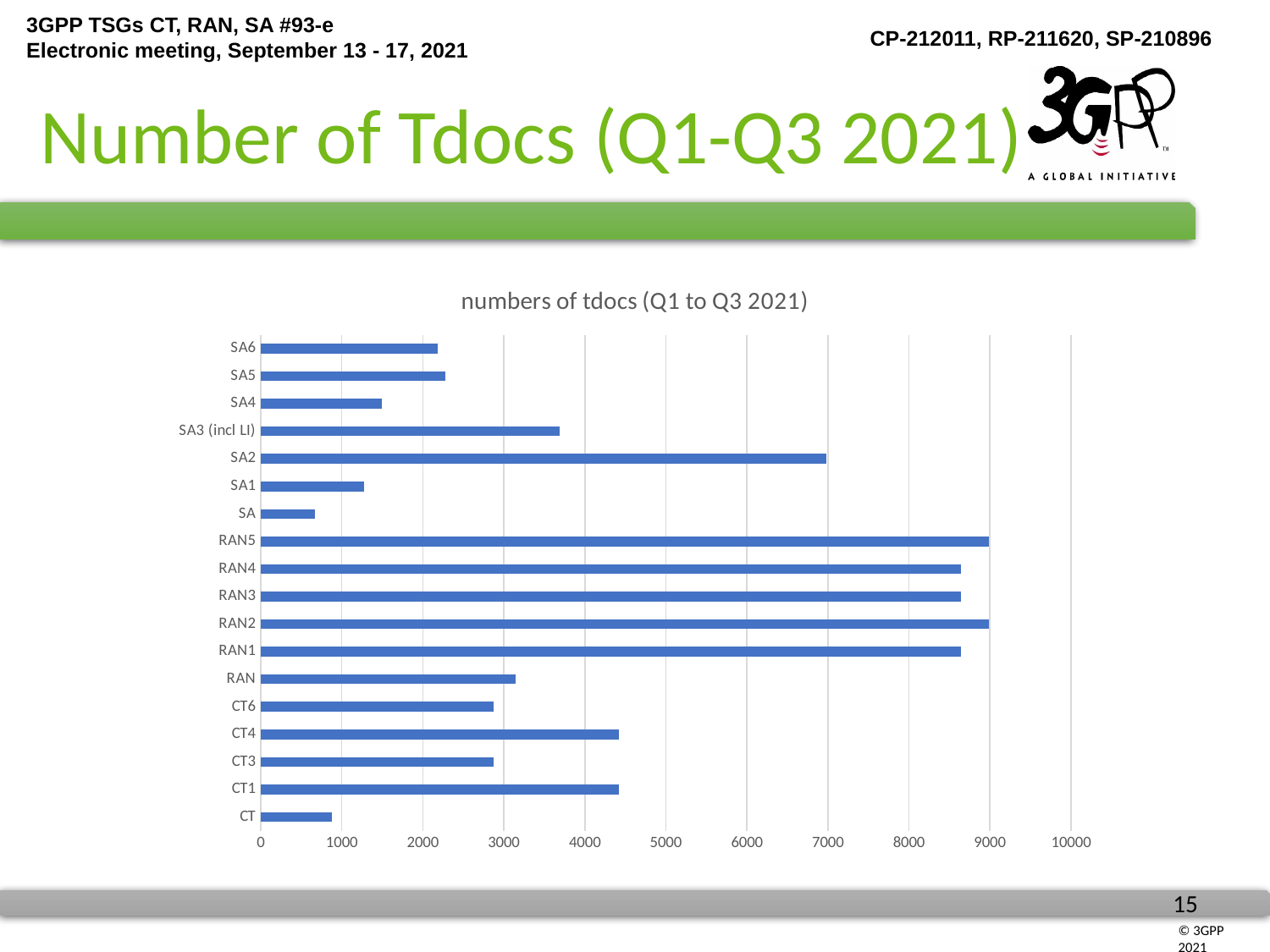

# Number of Tdocs (Q1-Q3 2021)

### Chart:

| Category | numbers of tdocs (Q1 to Q3 2021) |
|---|---|
| CT | 877.0 |
| CT1 | 4422.0 |
| CT3 | 2877.0 |
| CT4 | 4422.0 |
| CT6 | 2877.0 |
| RAN | 3146.0 |
| RAN1 | 8642.0 |
| RAN2 | 8983.0 |
| RAN3 | 8642.0 |
| RAN4 | 8642.0 |
| RAN5 | 8983.0 |
| SA | 673.0 |
| SA1 | 1274.0 |
| SA2 | 6982.0 |
| SA3 (incl LI) | 3687.0 |
| SA4 | 1496.0 |
| SA5 | 2276.0 |
| SA6 | 2179.0 |